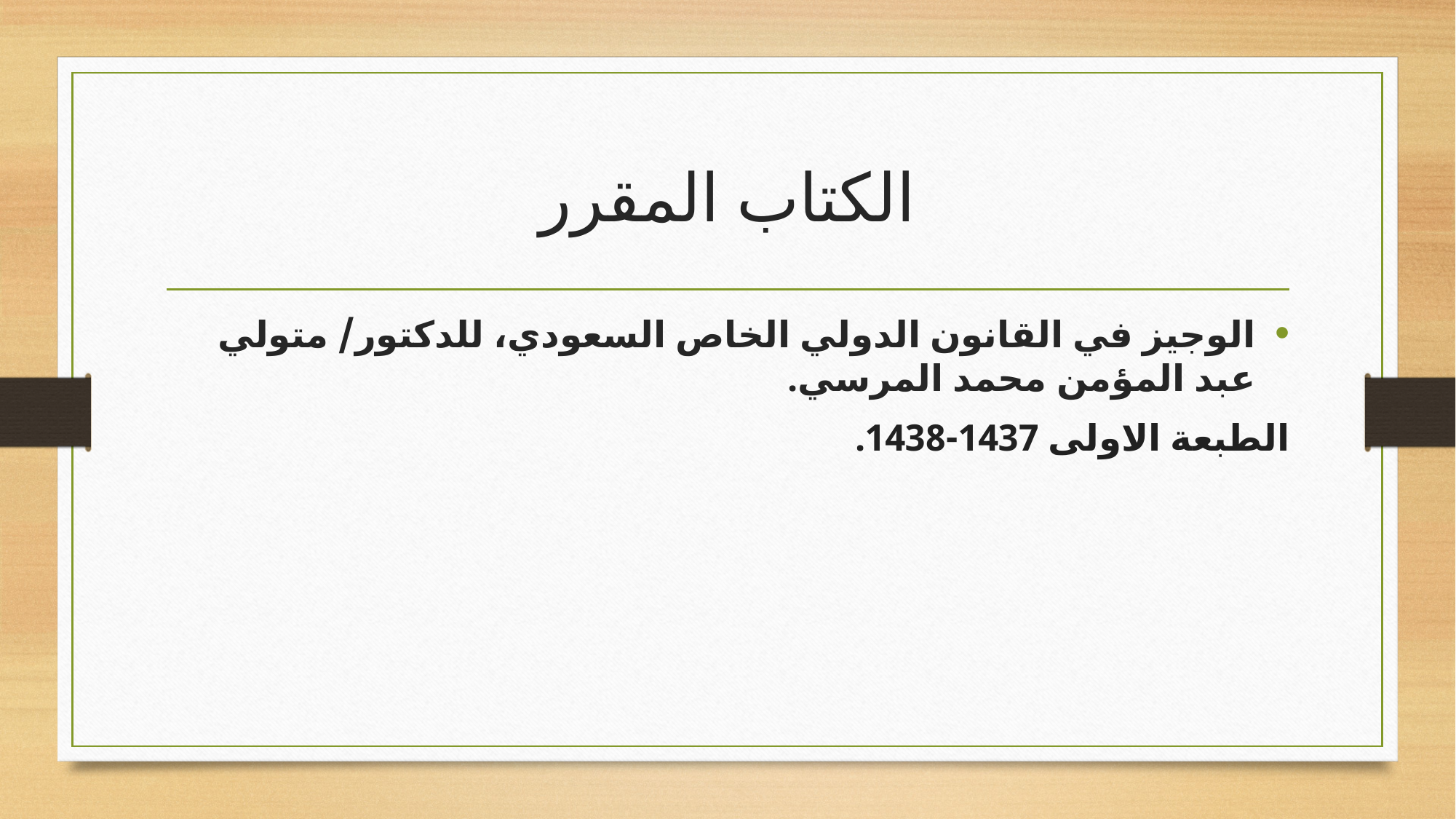

# الكتاب المقرر
الوجيز في القانون الدولي الخاص السعودي، للدكتور/ متولي عبد المؤمن محمد المرسي.
الطبعة الاولى 1437-1438.